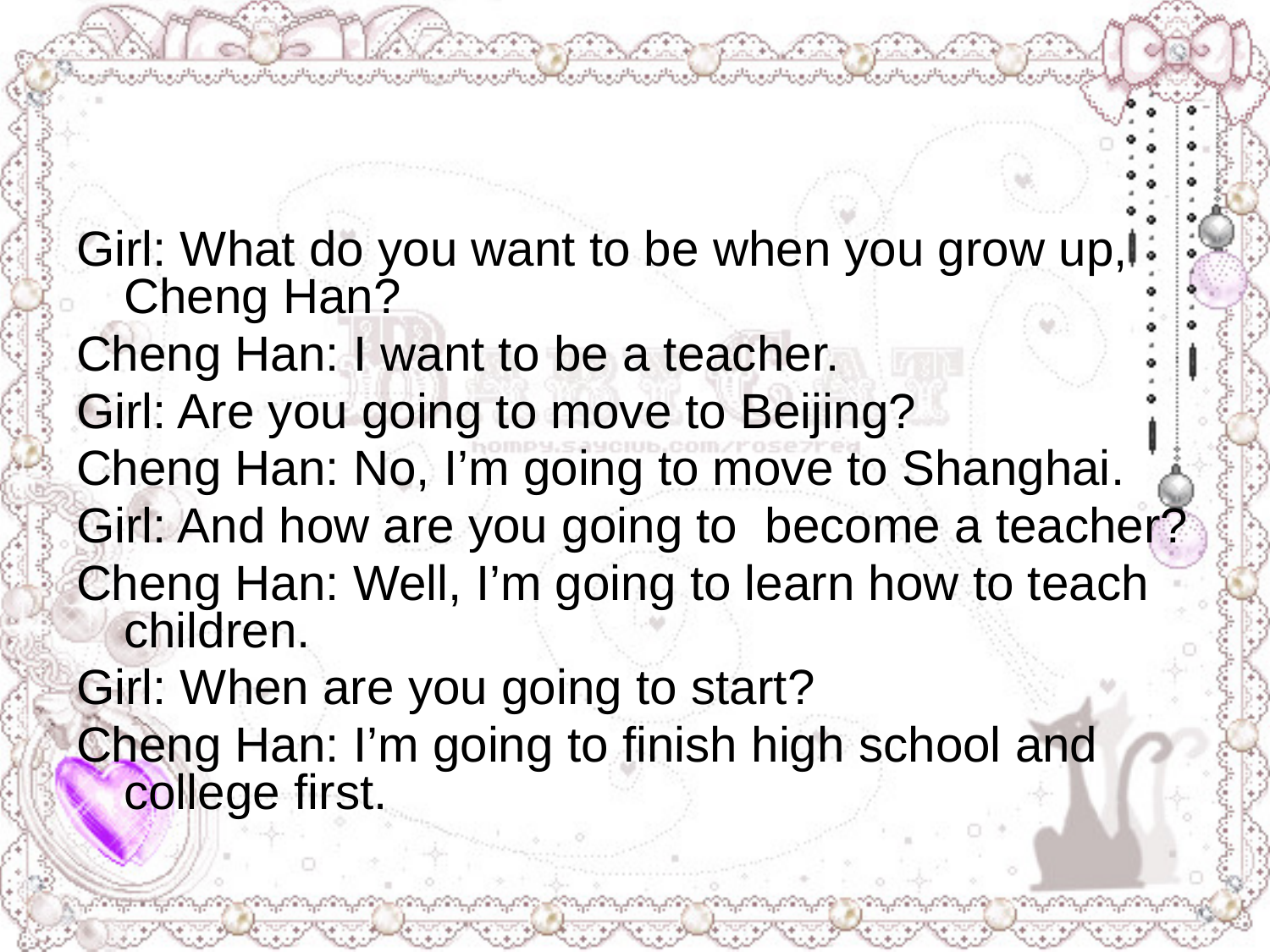

#
Girl: What do you want to be when you grow up, Cheng Han?
Cheng Han: I want to be a teacher.
Girl: Are you going to move to Beijing?
Cheng Han: No, I’m going to move to Shanghai.
Girl: And how are you going to  become a teacher?
Cheng Han: Well, I’m going to learn how to teach children.
Girl: When are you going to start?
Cheng Han: I’m going to finish high school and college first.